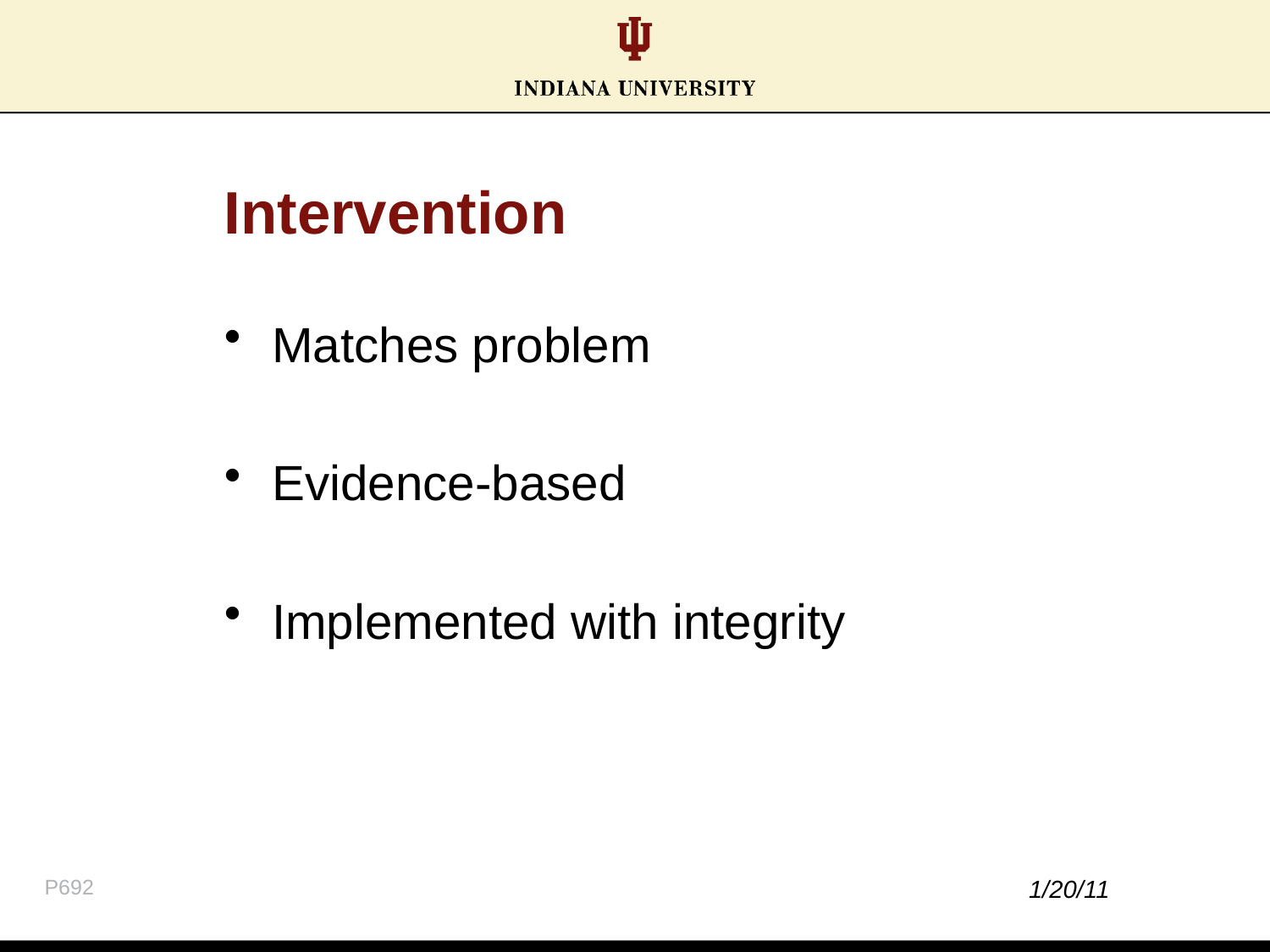

# Intervention
Matches problem

Evidence-based

Implemented with integrity
P692
1/20/11